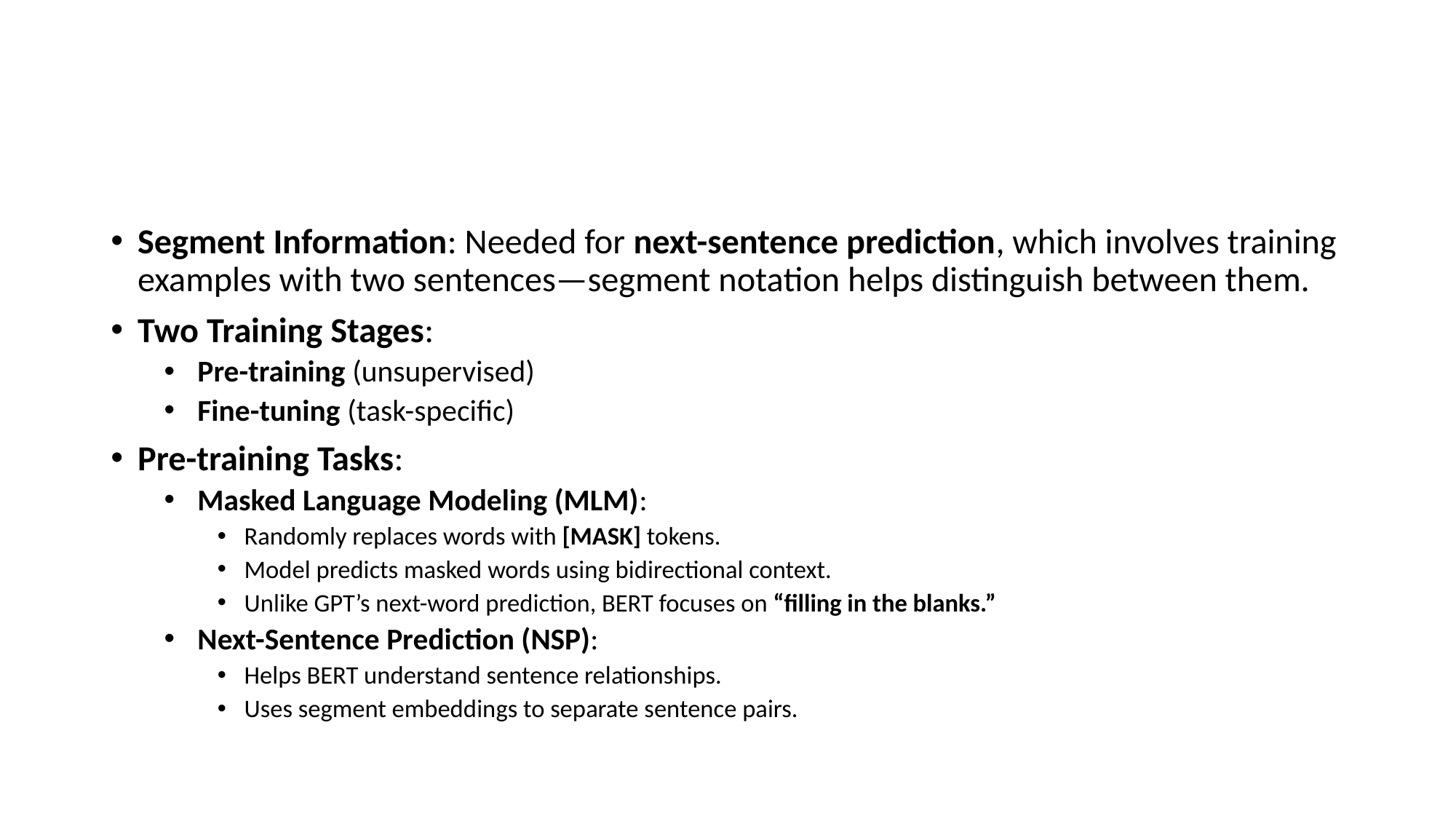

#
Segment Information: Needed for next-sentence prediction, which involves training examples with two sentences—segment notation helps distinguish between them.
Two Training Stages:
Pre-training (unsupervised)
Fine-tuning (task-specific)
Pre-training Tasks:
Masked Language Modeling (MLM):
Randomly replaces words with [MASK] tokens.
Model predicts masked words using bidirectional context.
Unlike GPT’s next-word prediction, BERT focuses on “filling in the blanks.”
Next-Sentence Prediction (NSP):
Helps BERT understand sentence relationships.
Uses segment embeddings to separate sentence pairs.